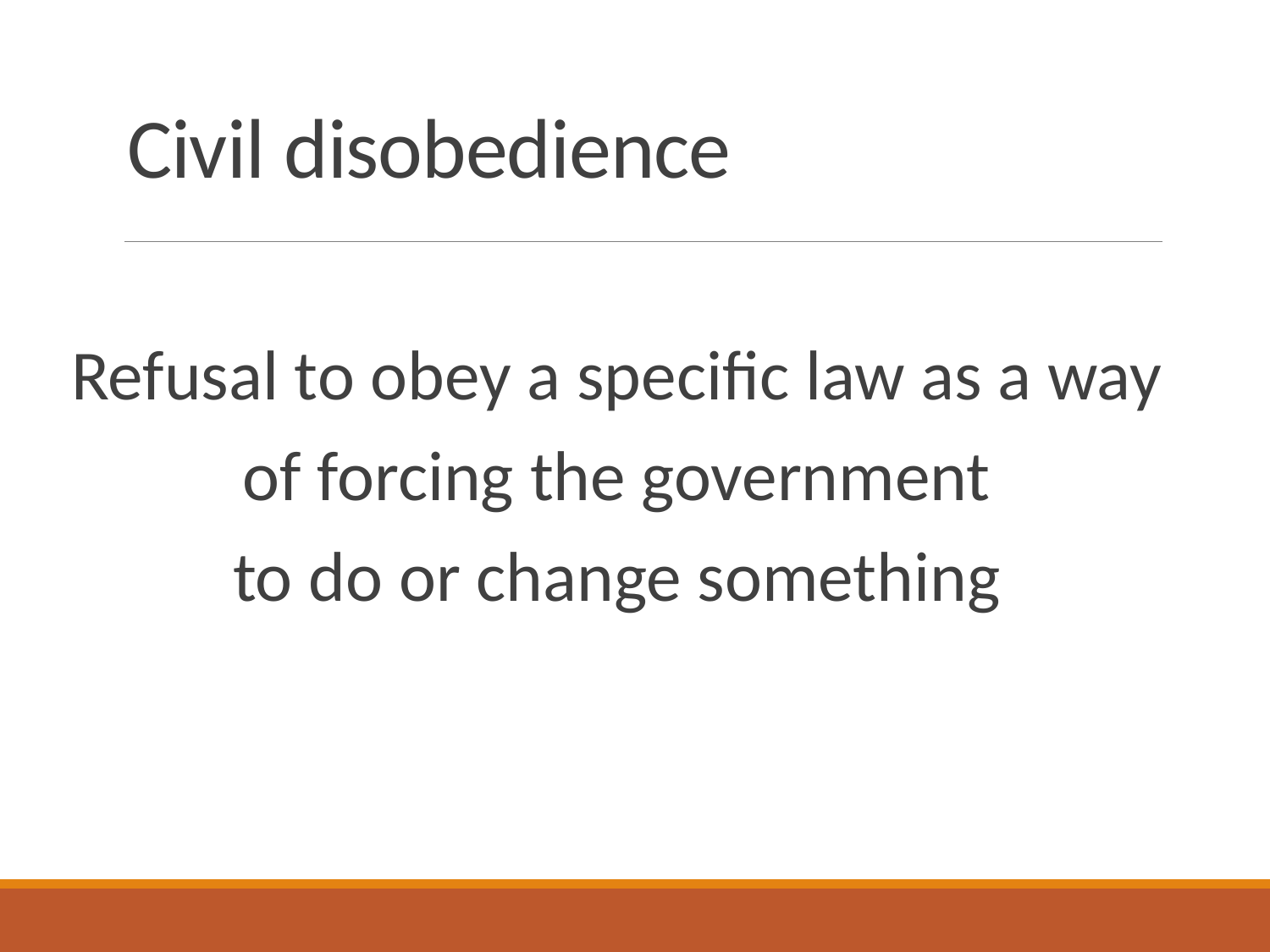

# Civil disobedience

Refusal to obey a specific law as a way
of forcing the government
to do or change something